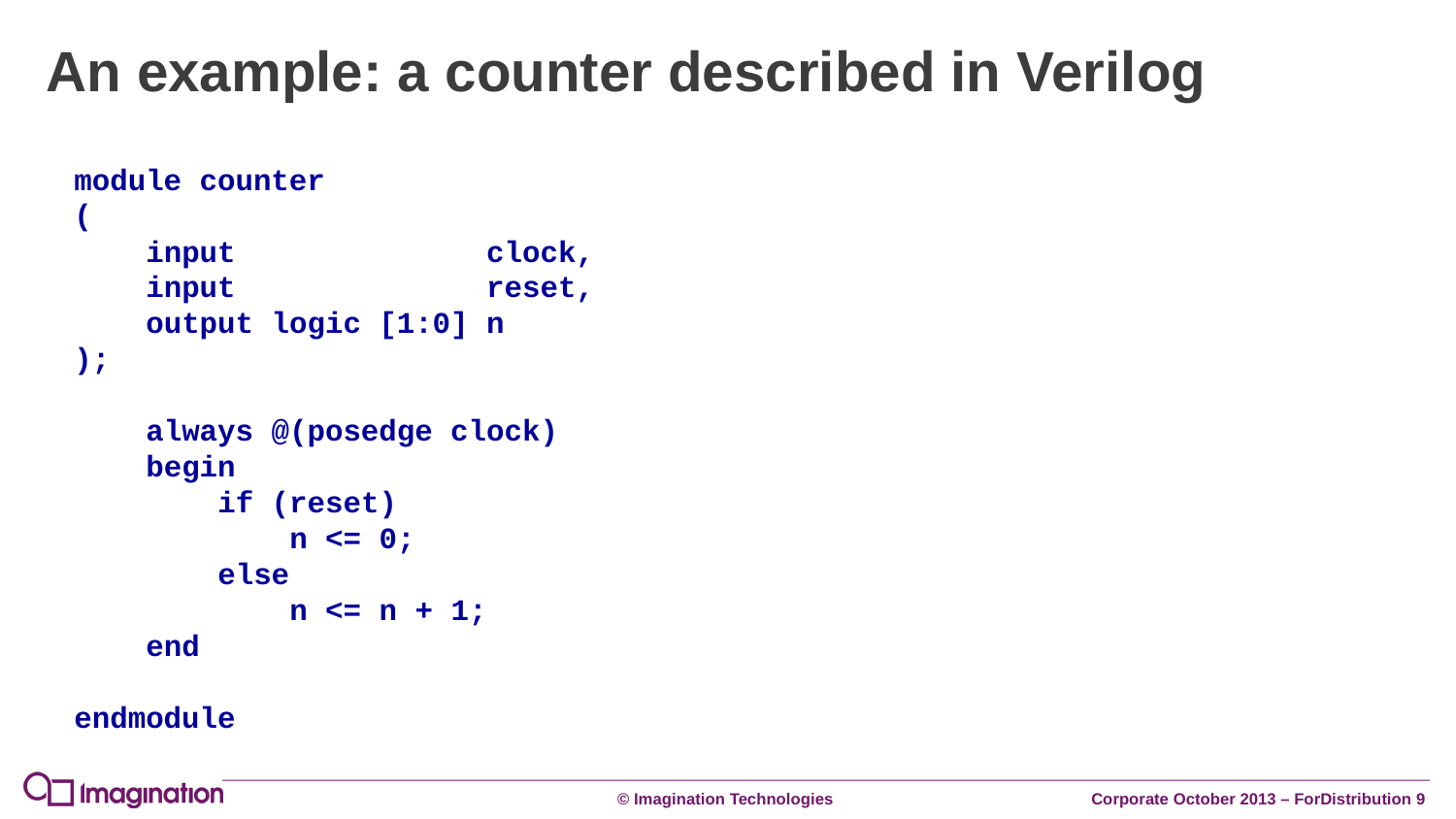

# An example: a counter described in Verilog
module counter
(
    input              clock,
    input              reset,
    output logic [1:0] n
);

    always @(posedge clock)
    begin
        if (reset)
            n <= 0;
        else
            n <= n + 1;
    end

endmodule